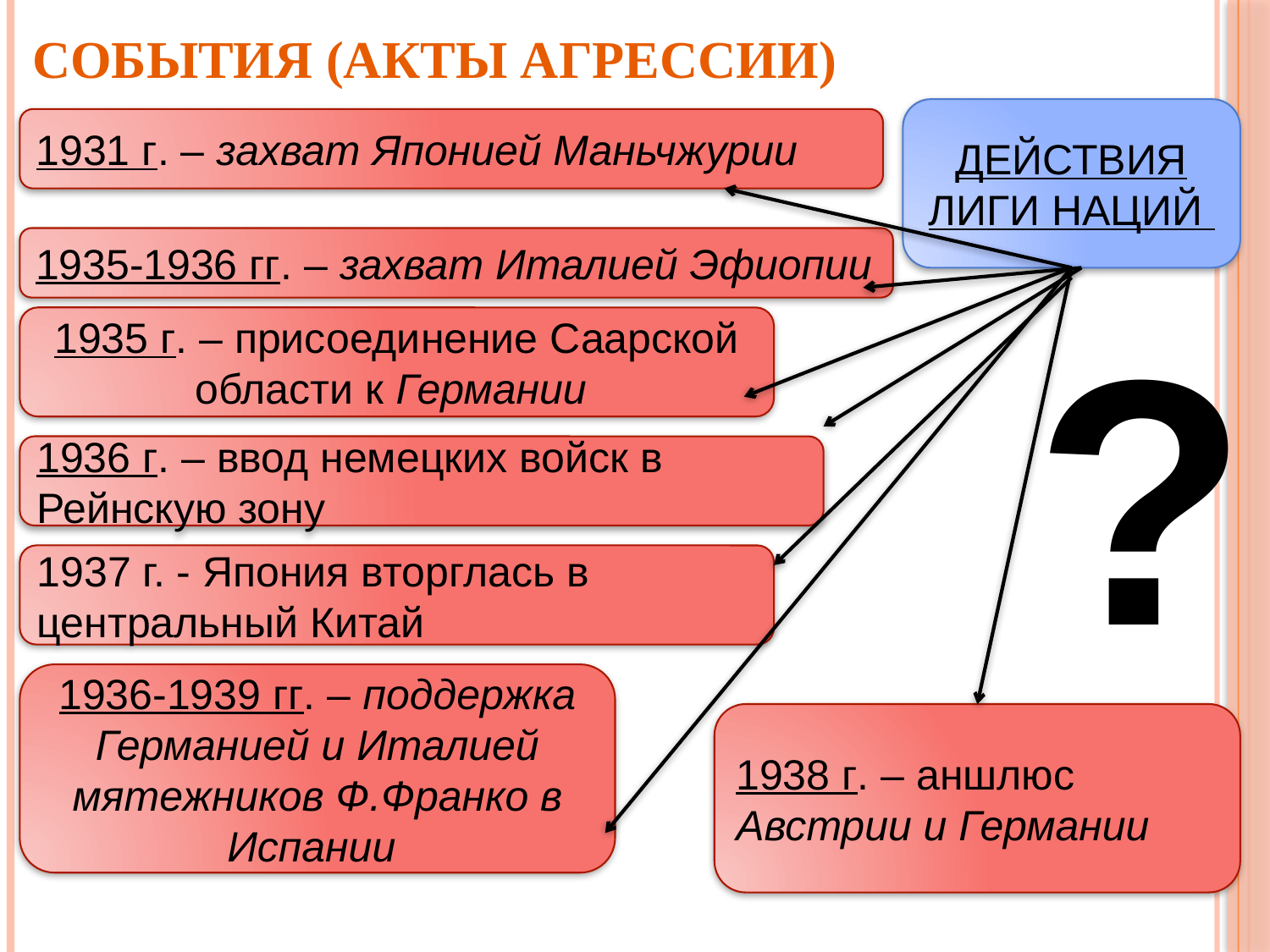

# СОБЫТИЯ (АКТЫ АГРЕССИИ)
ДЕЙСТВИЯ ЛИГИ НАЦИЙ
1931 г. – захват Японией Маньчжурии
1935-1936 гг. – захват Италией Эфиопии
?
1935 г. – присоединение Саарской области к Германии
1936 г. – ввод немецких войск в Рейнскую зону
1937 г. - Япония вторглась в центральный Китай
1936-1939 гг. – поддержка Германией и Италией мятежников Ф.Франко в Испании
1938 г. – аншлюс  Австрии и Германии